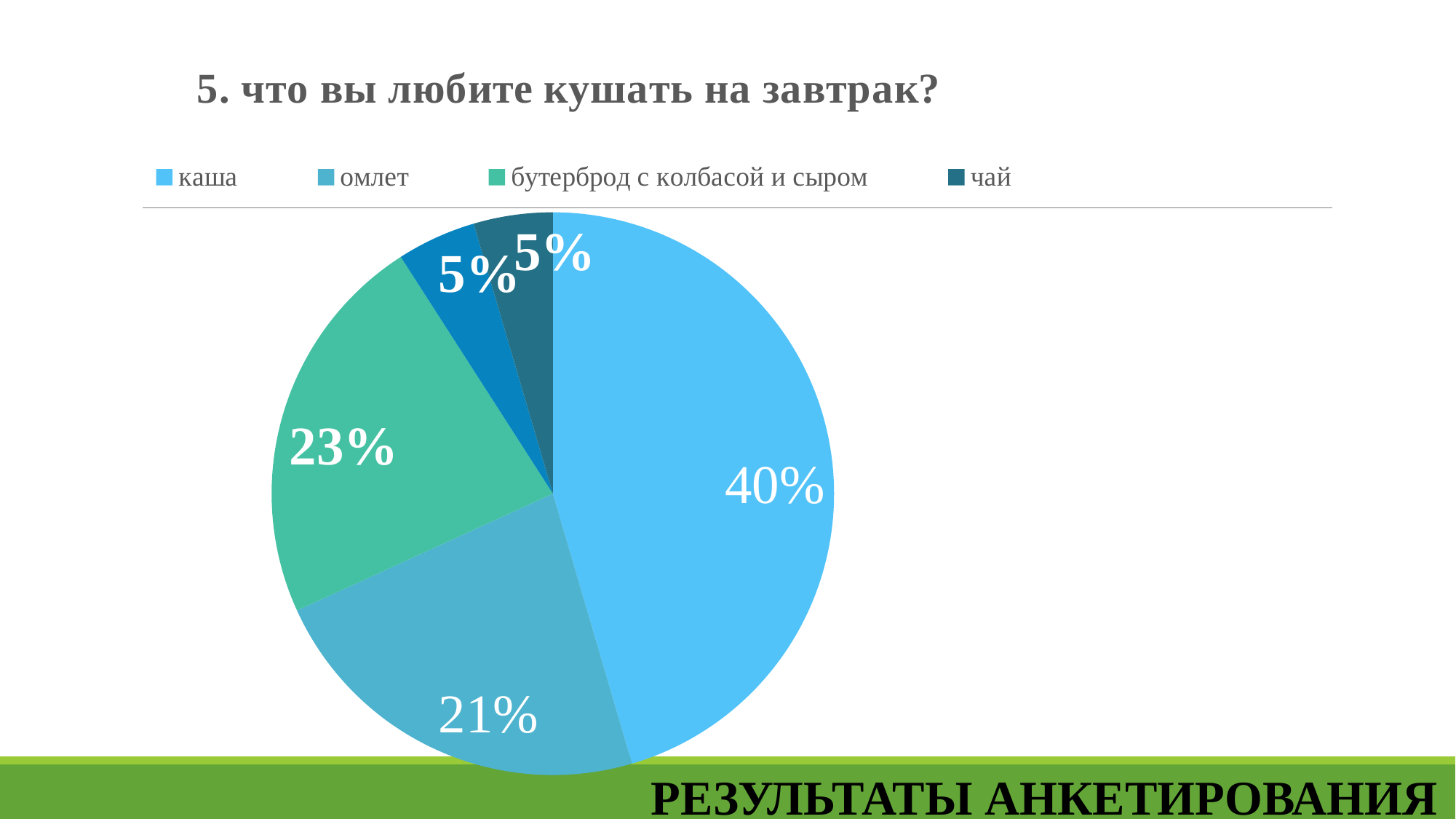

### Chart: 5. что вы любите кушать на завтрак?

| Category | Как часто Вы кушаете свежие овощи и фрукты? |
|---|---|
| каша | 10.0 |
| омлет | 5.0 |
| бутерброд с колбасой и сыром | 5.0 |
| яичница  | 1.0 |
| чай | 1.0 |
РЕЗУЛЬТАТЫ АНКЕТИРОВАНИЯ